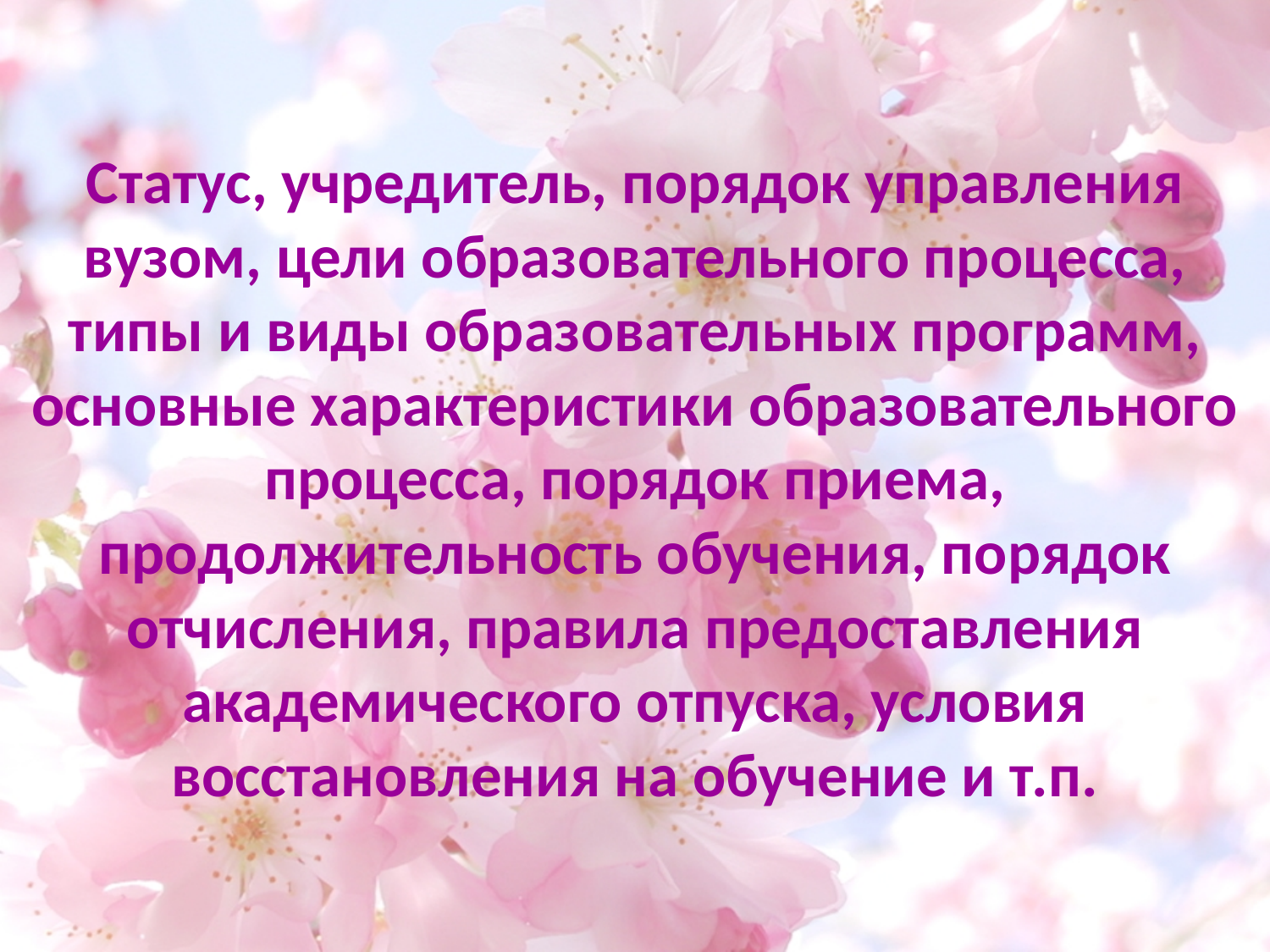

# Статус, учредитель, порядок управления вузом, цели образовательного процесса, типы и виды образовательных программ, основные характеристики образовательного процесса, порядок приема, продолжительность обучения, порядок отчисления, правила предоставления академического отпуска, условия восстановления на обучение и т.п.